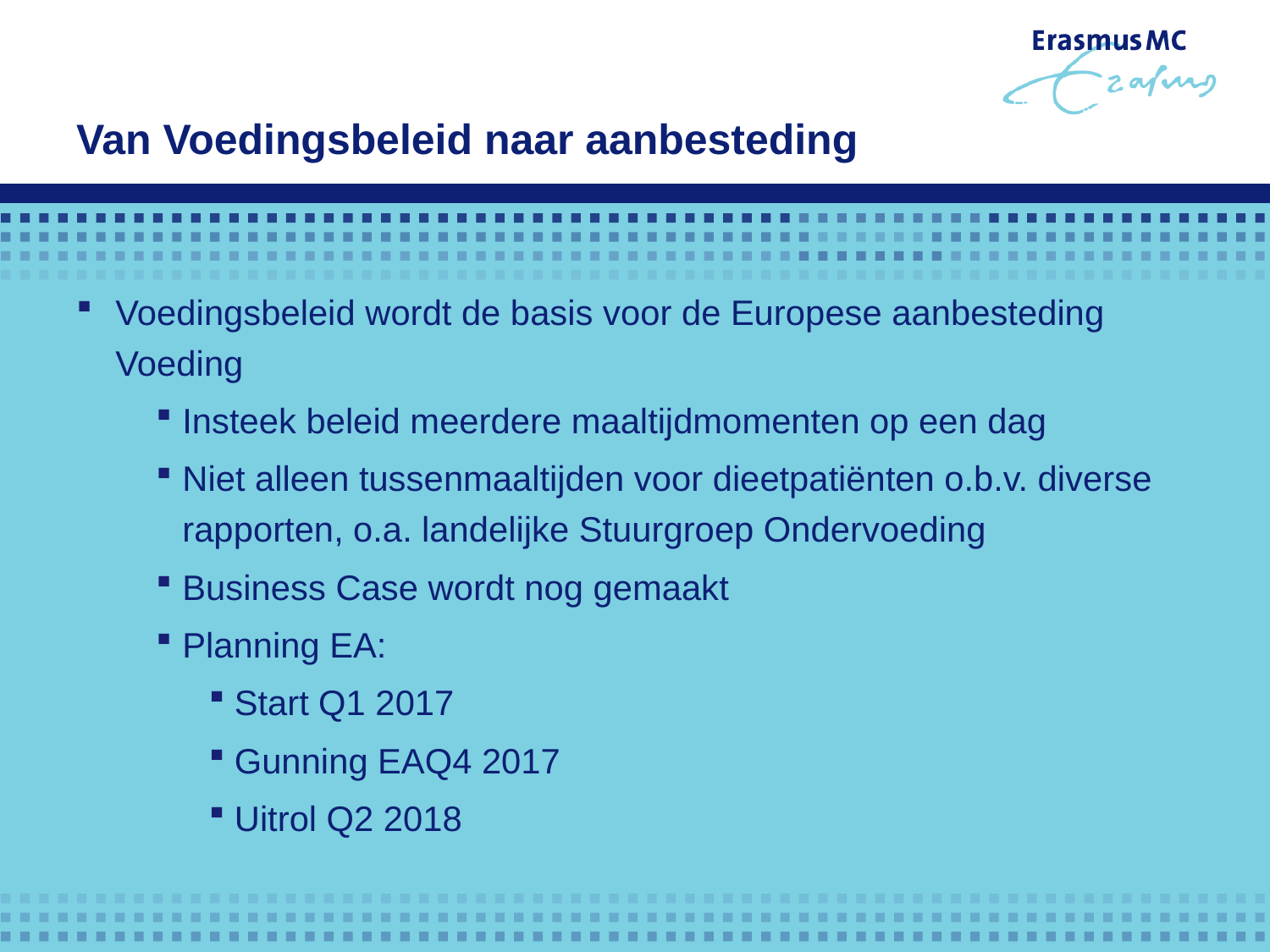

# Van Voedingsbeleid naar aanbesteding
Voedingsbeleid wordt de basis voor de Europese aanbesteding Voeding
Insteek beleid meerdere maaltijdmomenten op een dag
Niet alleen tussenmaaltijden voor dieetpatiënten o.b.v. diverse rapporten, o.a. landelijke Stuurgroep Ondervoeding
Business Case wordt nog gemaakt
Planning EA:
Start Q1 2017
Gunning EAQ4 2017
Uitrol Q2 2018